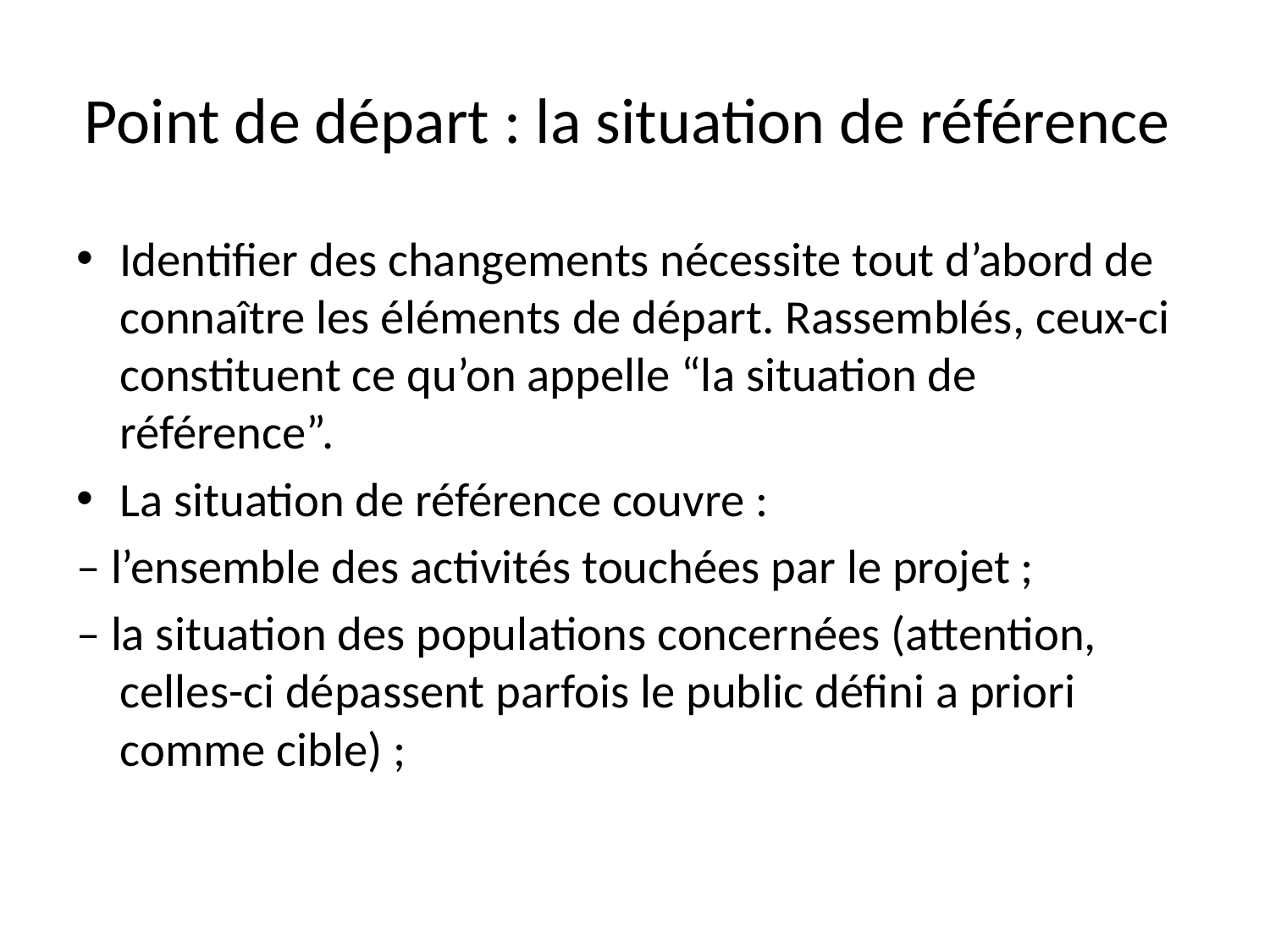

# Point de départ : la situation de référence
Identifier des changements nécessite tout d’abord de connaître les éléments de départ. Rassemblés, ceux-ci constituent ce qu’on appelle “la situation de référence”.
La situation de référence couvre :
– l’ensemble des activités touchées par le projet ;
– la situation des populations concernées (attention, celles-ci dépassent parfois le public défini a priori comme cible) ;